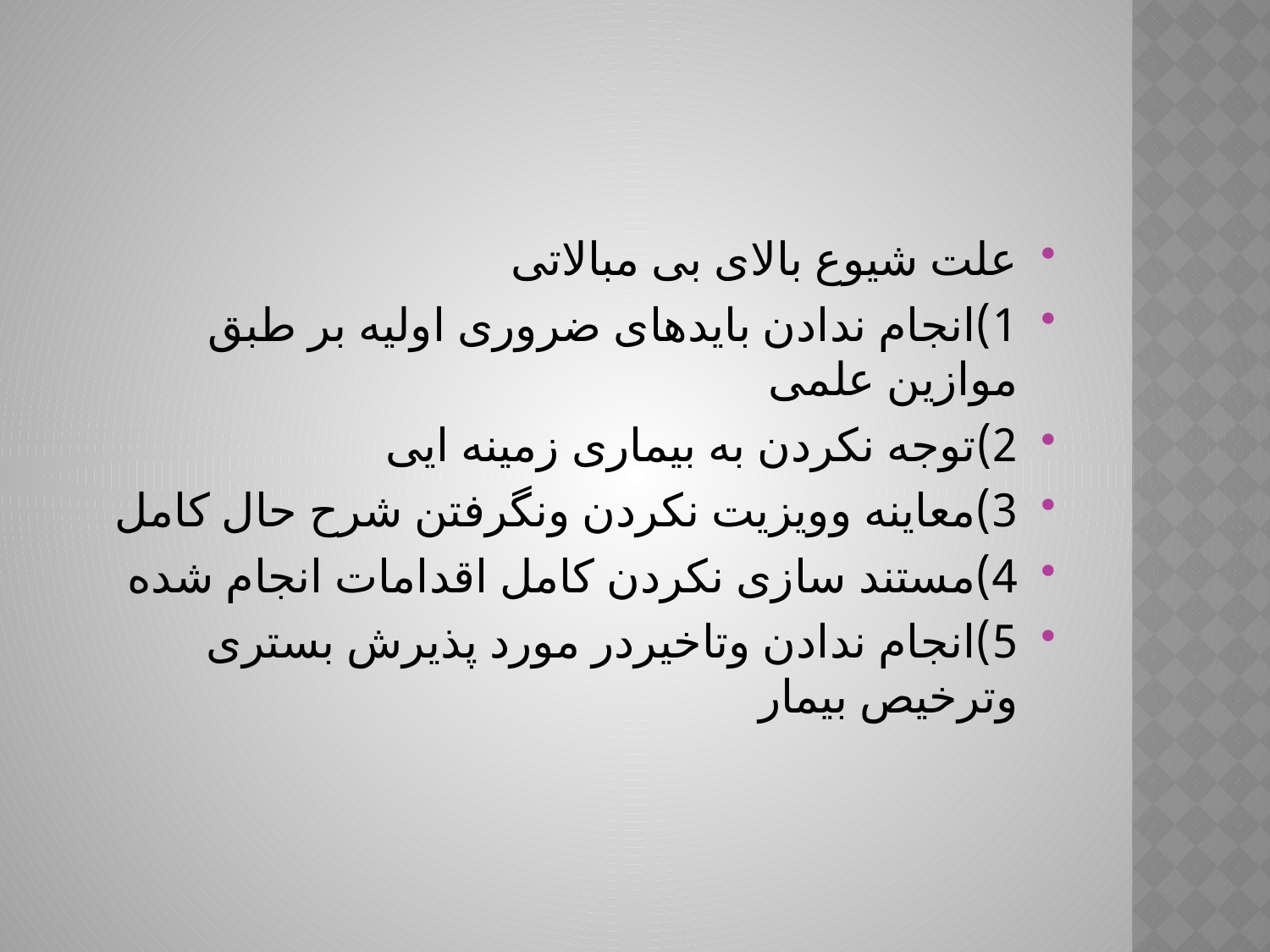

علت شیوع بالای بی مبالاتی
1)انجام ندادن بایدهای ضروری اولیه بر طبق موازین علمی
2)توجه نکردن به بیماری زمینه ایی
3)معاینه وویزیت نکردن ونگرفتن شرح حال کامل
4)مستند سازی نکردن کامل اقدامات انجام شده
5)انجام ندادن وتاخیردر مورد پذیرش بستری وترخیص بیمار